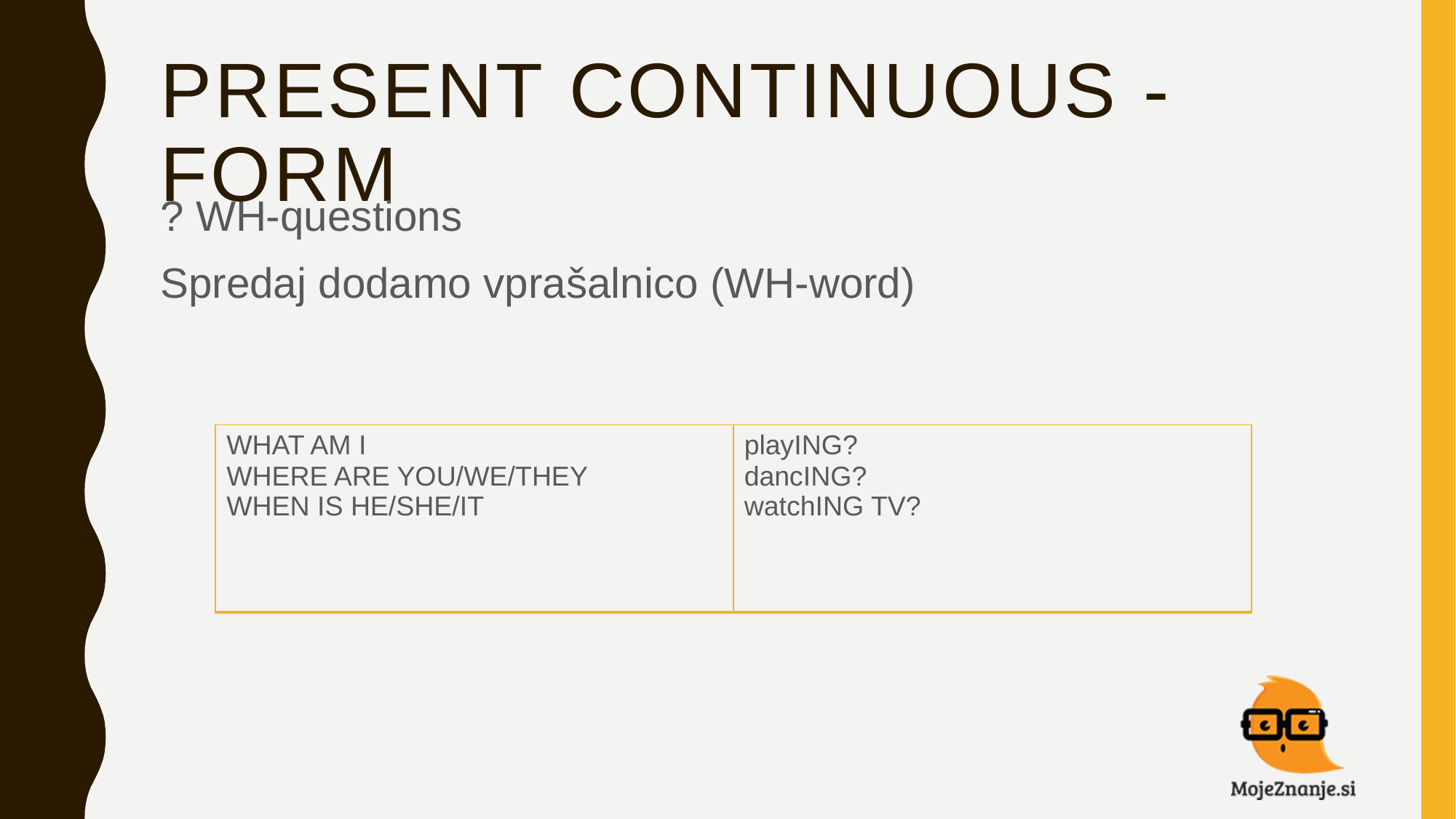

# PRESENT CONTINUOUS - FORM
? WH-questions
Spredaj dodamo vprašalnico (WH-word)

| WHAT AM I WHERE ARE YOU/WE/THEY WHEN IS HE/SHE/IT | playING? dancING? watchING TV? |
| --- | --- |